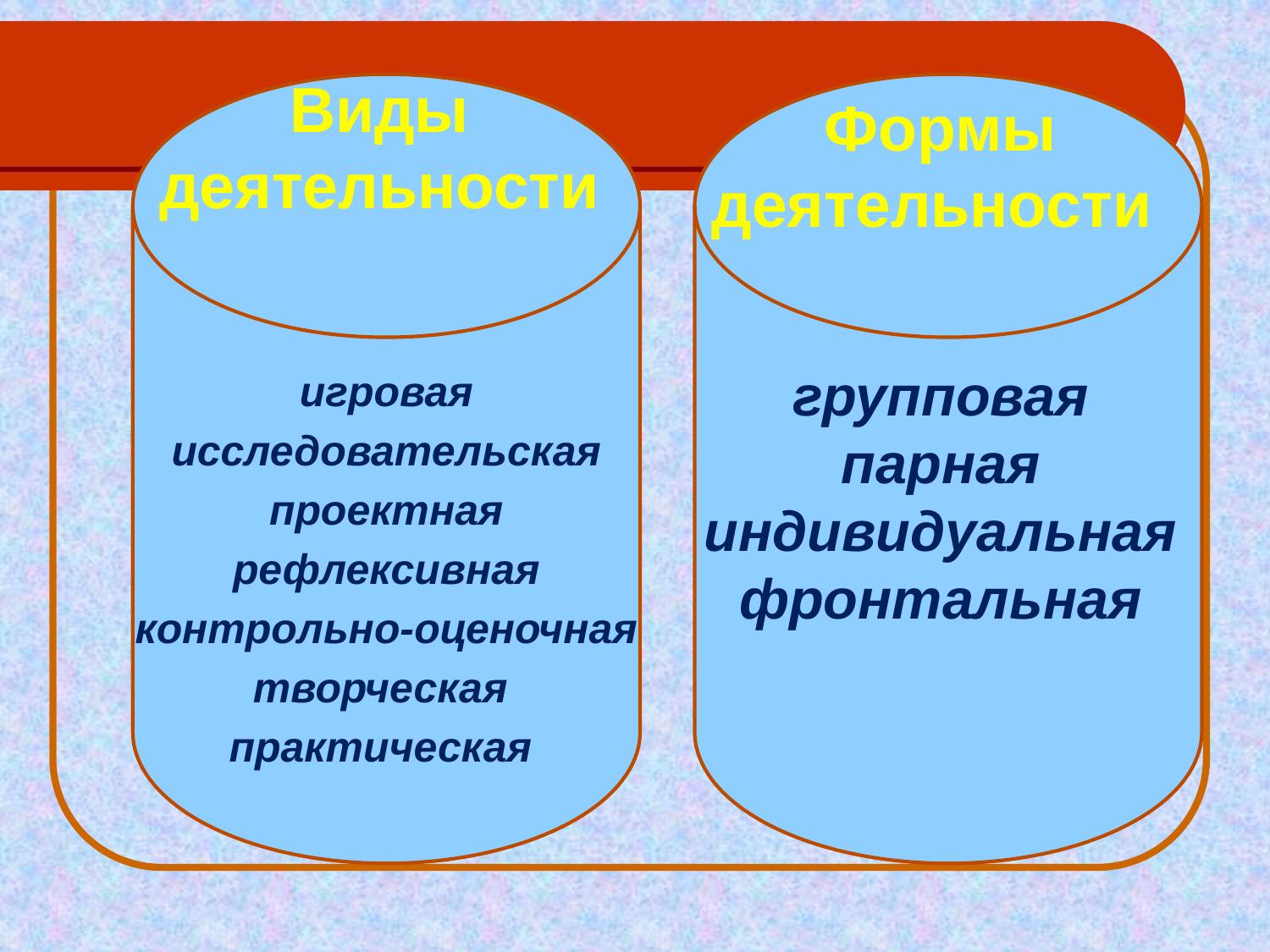

Виды деятельности

Формы деятельности
групповая
парная
индивидуальная
фронтальная
игровая
исследовательская
проектная
рефлексивная
контрольно-оценочная
творческая
практическая